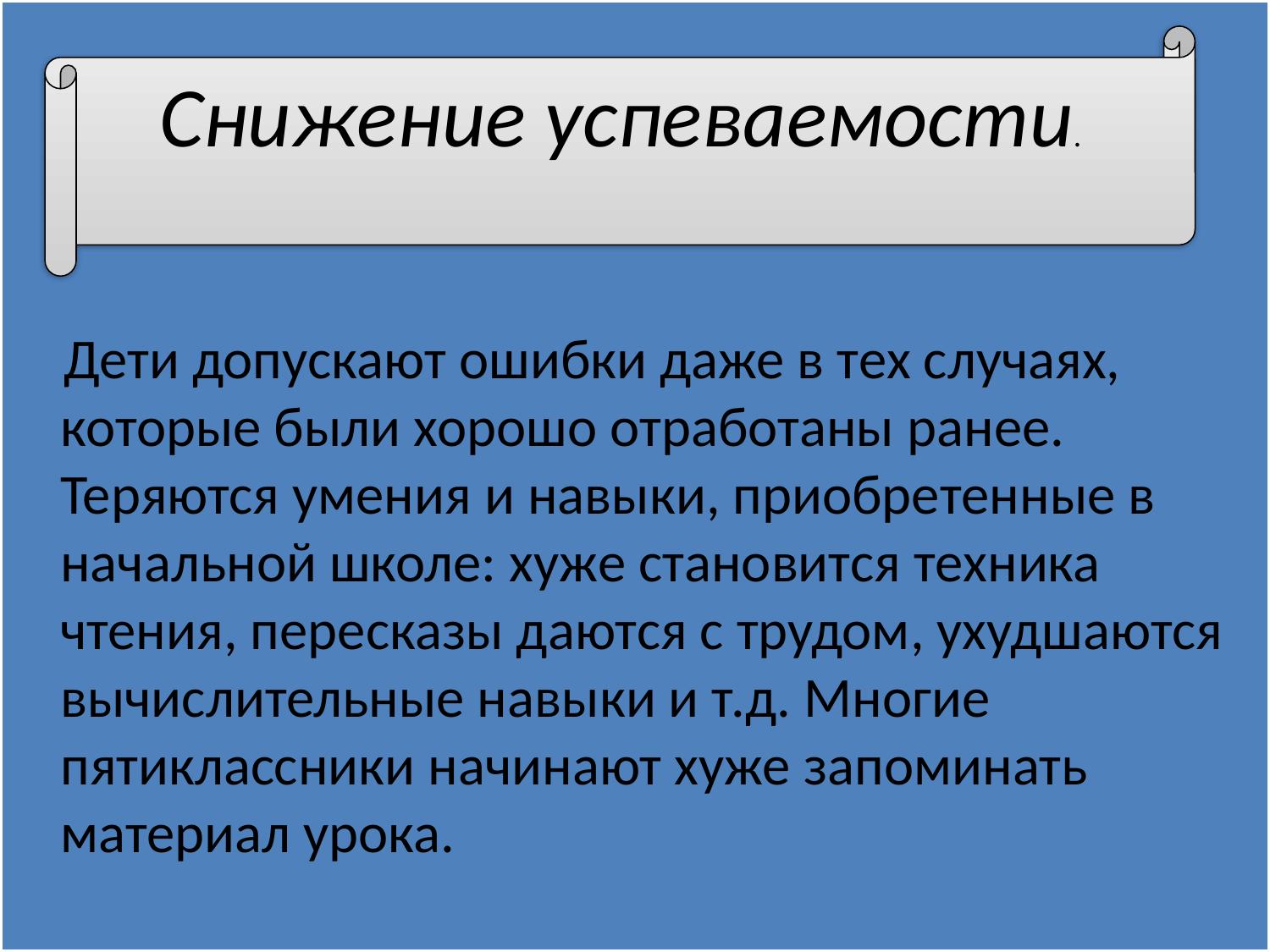

#

    Дети допускают ошибки даже в тех случаях, которые были хорошо отработаны ранее. Теряются умения и навыки, приобретенные в начальной школе: хуже становится техника чтения, пересказы даются с трудом, ухудшаются вычислительные навыки и т.д. Многие пятиклассники начинают хуже запоминать материал урока.
Снижение успеваемости.